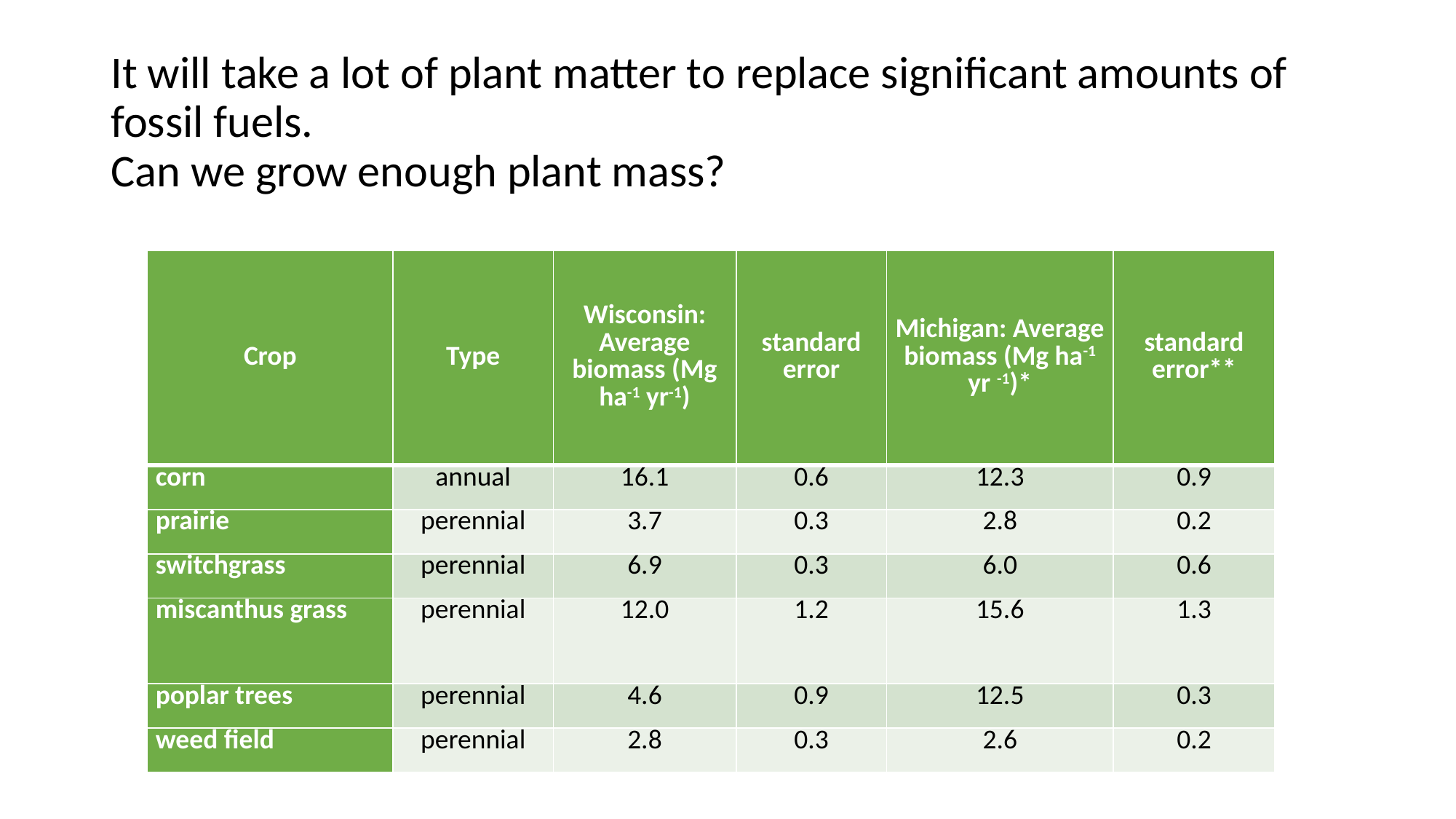

# It will take a lot of plant matter to replace significant amounts of fossil fuels. Can we grow enough plant mass?
| Crop | Type | Wisconsin: Average biomass (Mg ha-1 yr-1) | standard error | Michigan: Average biomass (Mg ha-1 yr -1)\* | standard error\*\* |
| --- | --- | --- | --- | --- | --- |
| corn | annual | 16.1 | 0.6 | 12.3 | 0.9 |
| prairie | perennial | 3.7 | 0.3 | 2.8 | 0.2 |
| switchgrass | perennial | 6.9 | 0.3 | 6.0 | 0.6 |
| miscanthus grass | perennial | 12.0 | 1.2 | 15.6 | 1.3 |
| poplar trees | perennial | 4.6 | 0.9 | 12.5 | 0.3 |
| weed field | perennial | 2.8 | 0.3 | 2.6 | 0.2 |